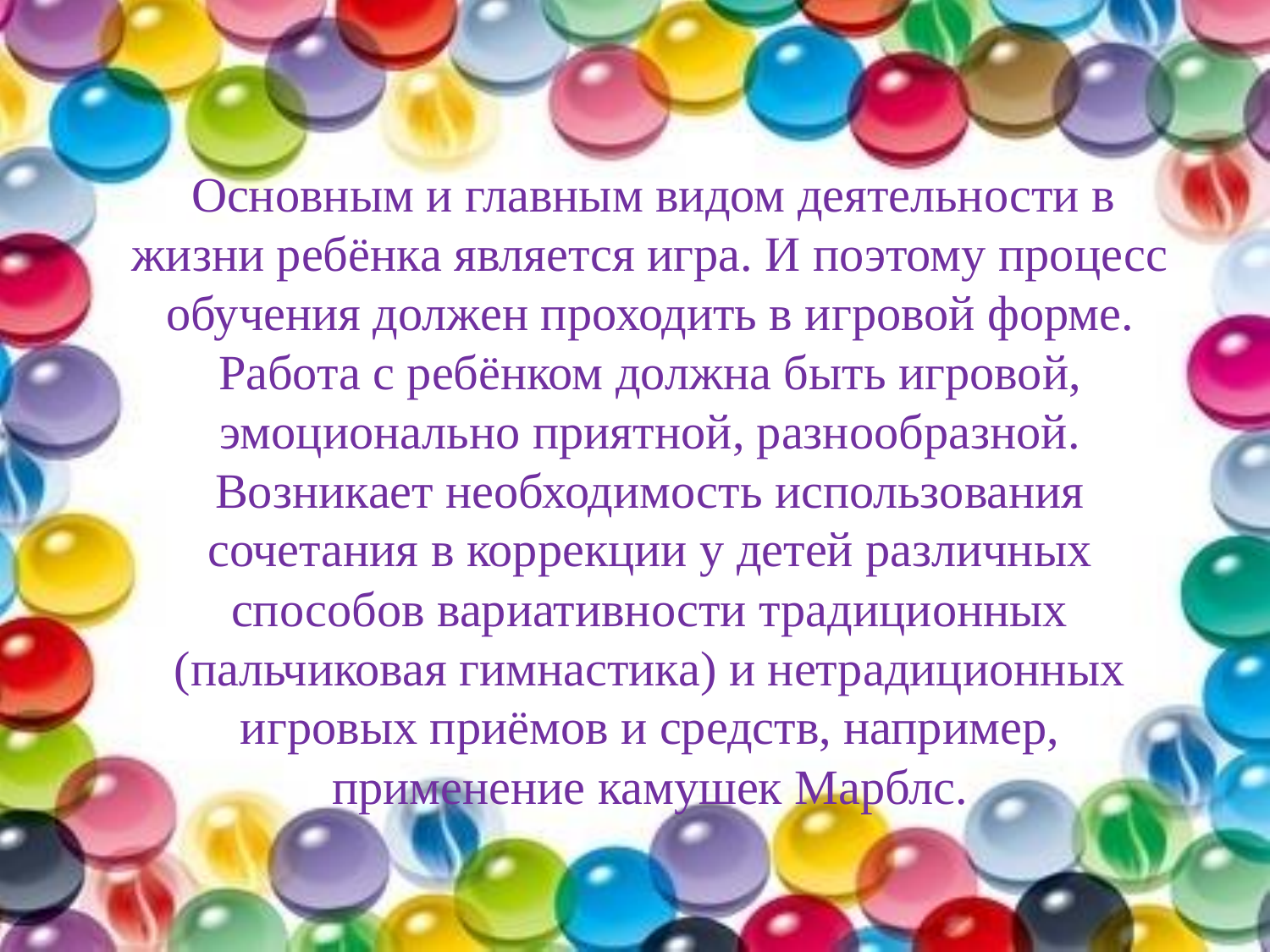

Основным и главным видом деятельности в жизни ребёнка является игра. И поэтому процесс обучения должен проходить в игровой форме. Работа с ребёнком должна быть игровой, эмоционально приятной, разнообразной. Возникает необходимость использования сочетания в коррекции у детей различных способов вариативности традиционных (пальчиковая гимнастика) и нетрадиционных игровых приёмов и средств, например, применение камушек Марблс.